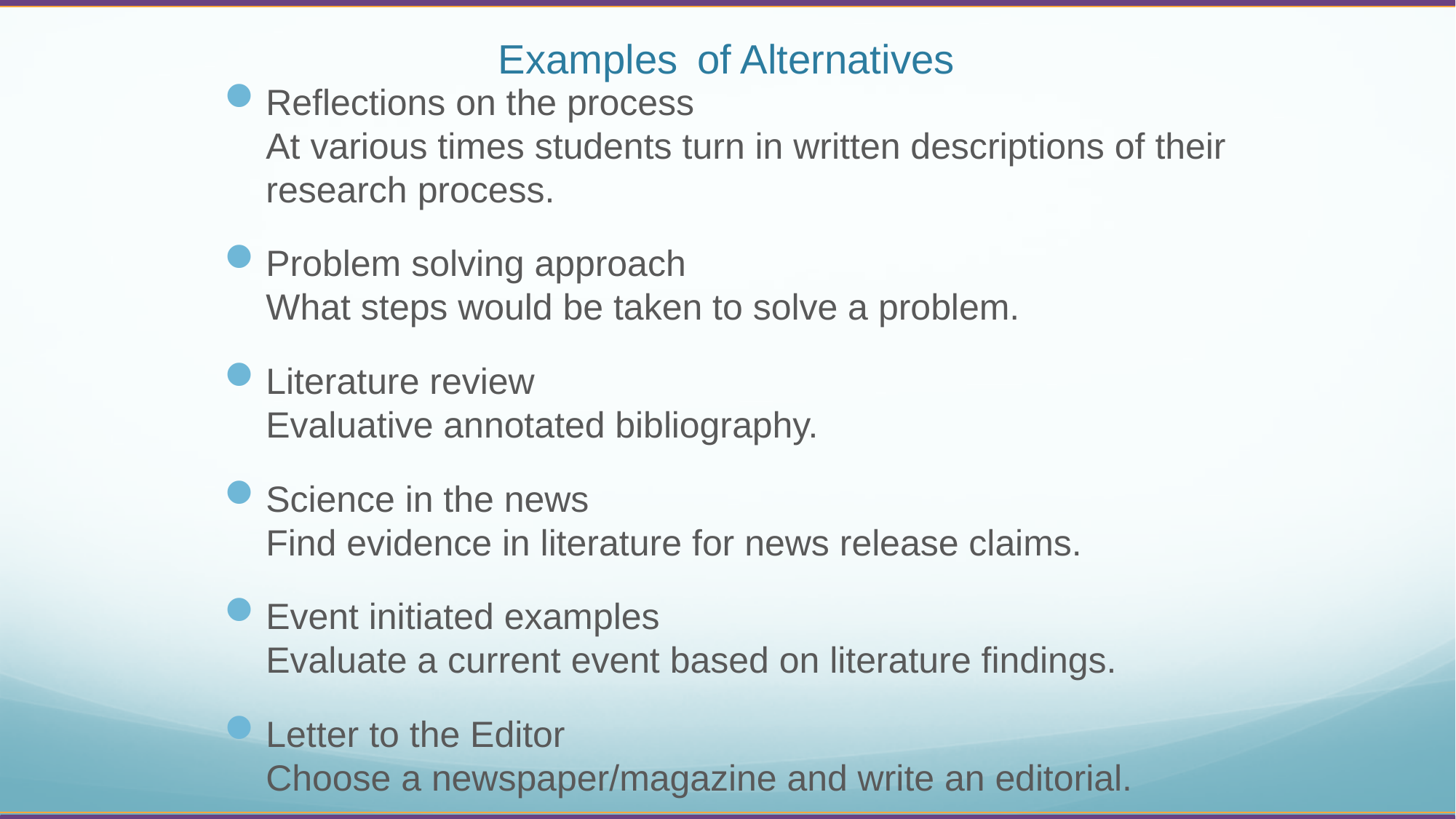

# Examples of Alternatives
Reflections on the process
At various times students turn in written descriptions of their research process.
Problem solving approach
What steps would be taken to solve a problem.
Literature review
Evaluative annotated bibliography.
Science in the news
Find evidence in literature for news release claims.
Event initiated examples
Evaluate a current event based on literature findings.
Letter to the Editor
Choose a newspaper/magazine and write an editorial.